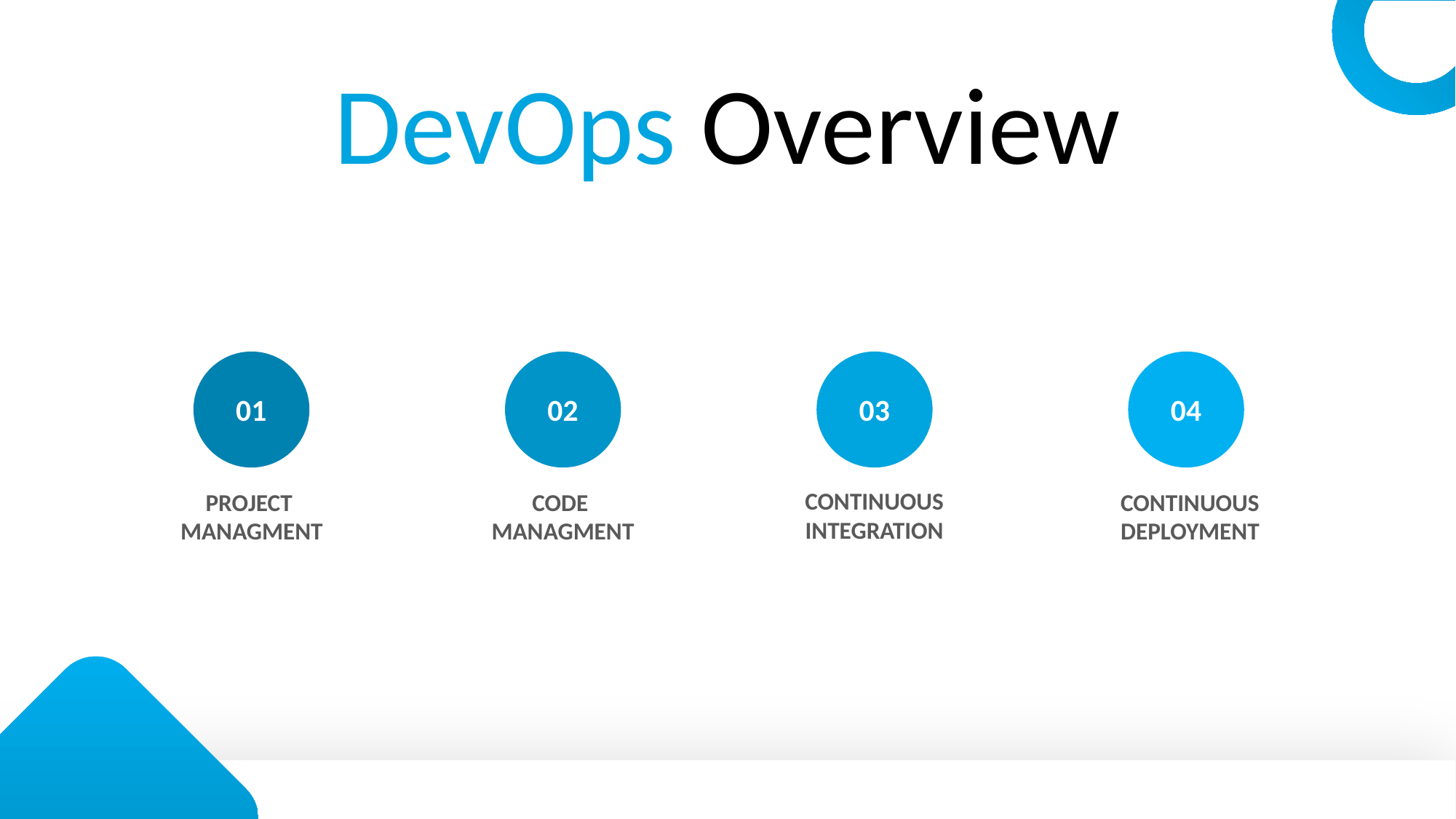

DevOps Overview

01
02
03
04
CONTINUOUS
INTEGRATION
PROJECT
MANAGMENT
CODE
MANAGMENT
CONTINUOUS
DEPLOYMENT